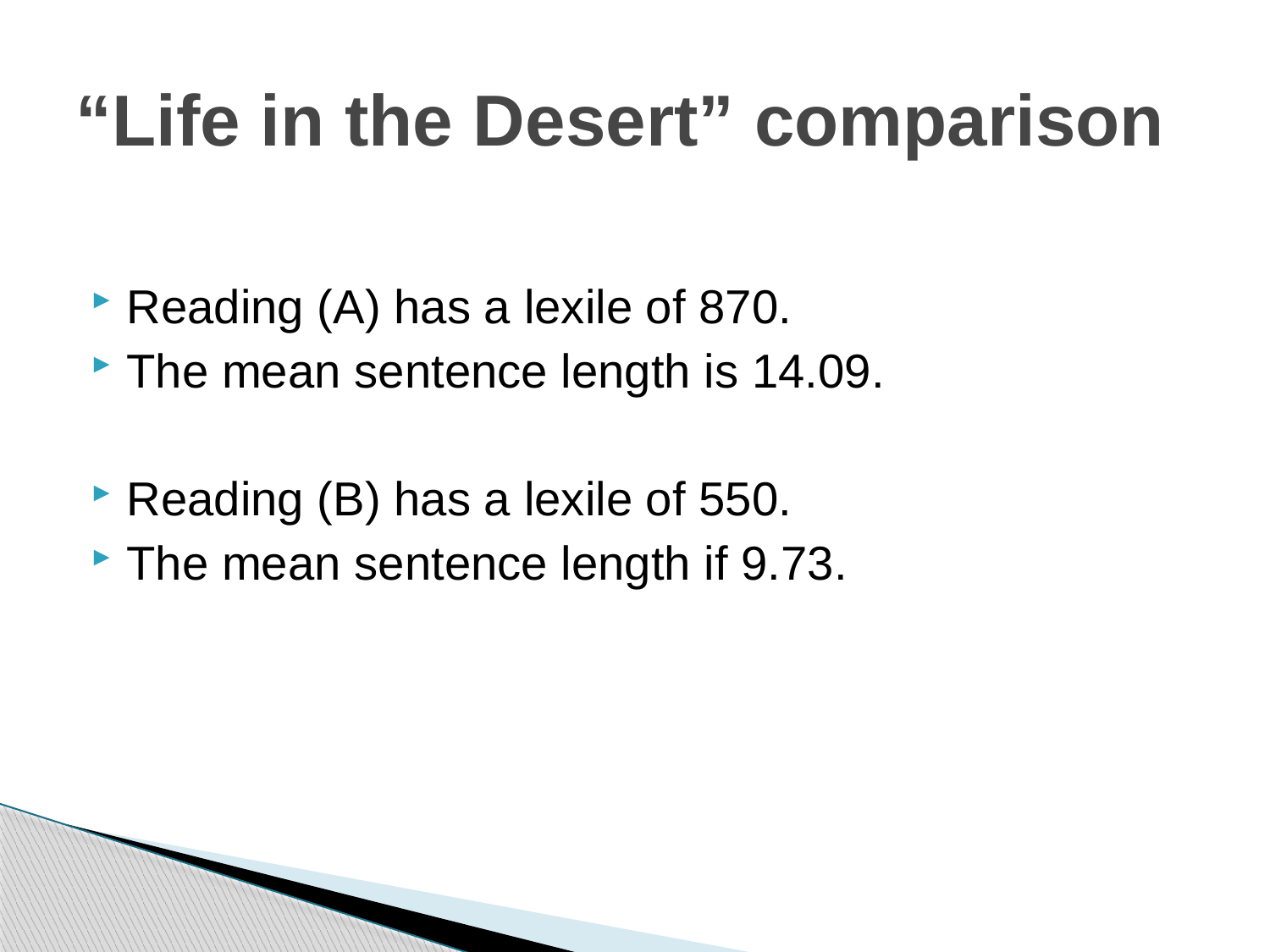

# “Life in the Desert” comparison

Reading (A) has a lexile of 870.
The mean sentence length is 14.09.

Reading (B) has a lexile of 550.
The mean sentence length if 9.73.